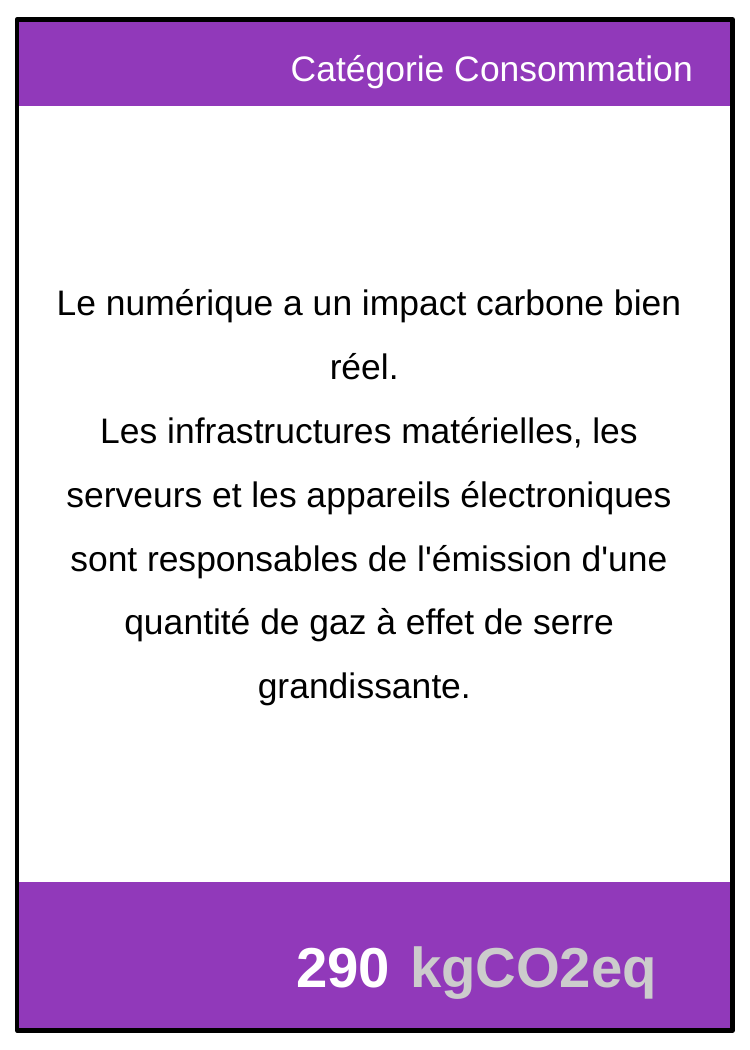

Catégorie Consommation

Le numérique a un impact carbone bien réel.
Les infrastructures matérielles, les serveurs et les appareils électroniques sont responsables de l'émission d'une quantité de gaz à effet de serre grandissante.

290
kgCO2eq